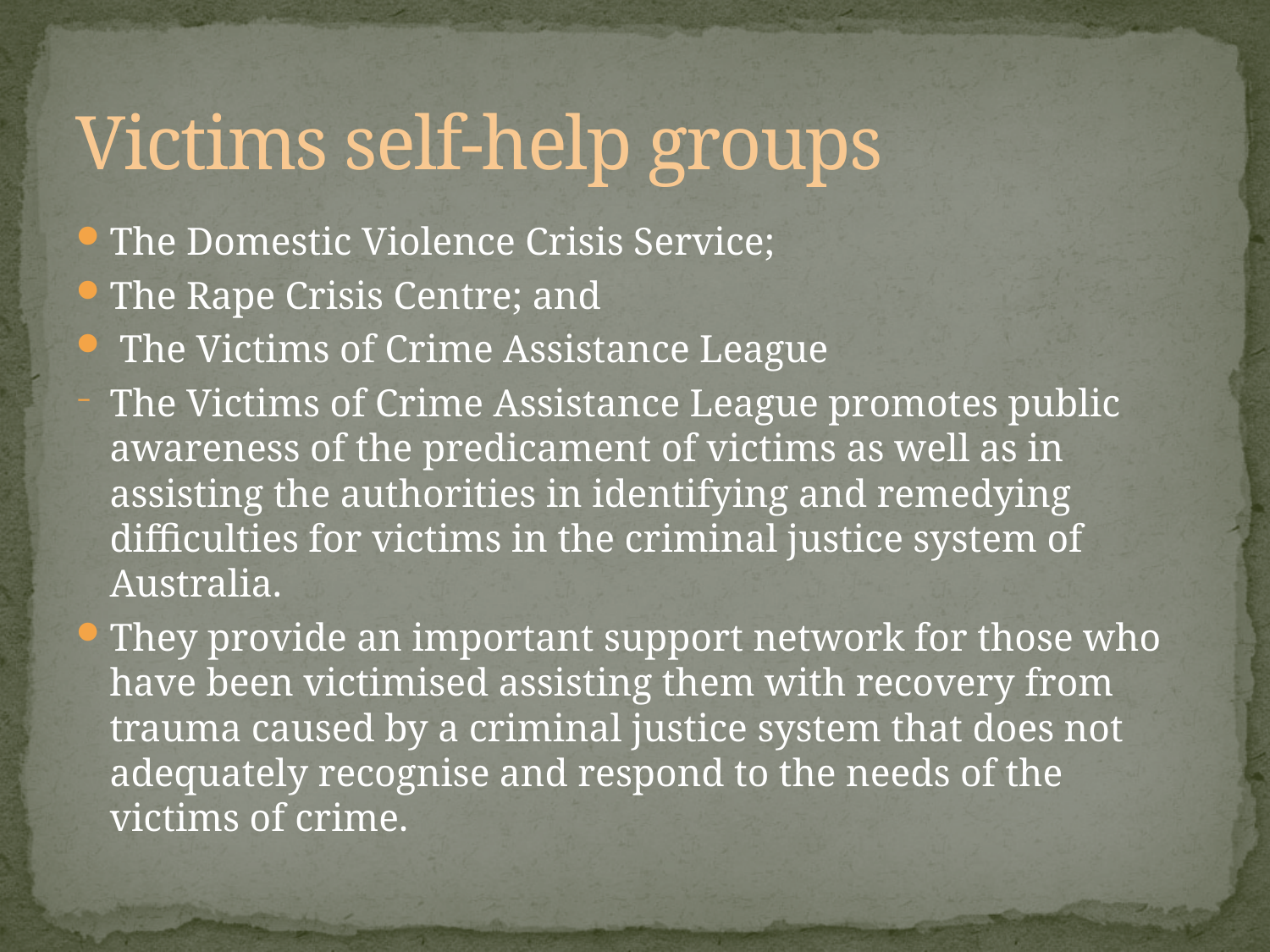

# Victims self-help groups
The Domestic Violence Crisis Service;
The Rape Crisis Centre; and
 The Victims of Crime Assistance League
The Victims of Crime Assistance League promotes public awareness of the predicament of victims as well as in assisting the authorities in identifying and remedying difficulties for victims in the criminal justice system of Australia.
They provide an important support network for those who have been victimised assisting them with recovery from trauma caused by a criminal justice system that does not adequately recognise and respond to the needs of the victims of crime.